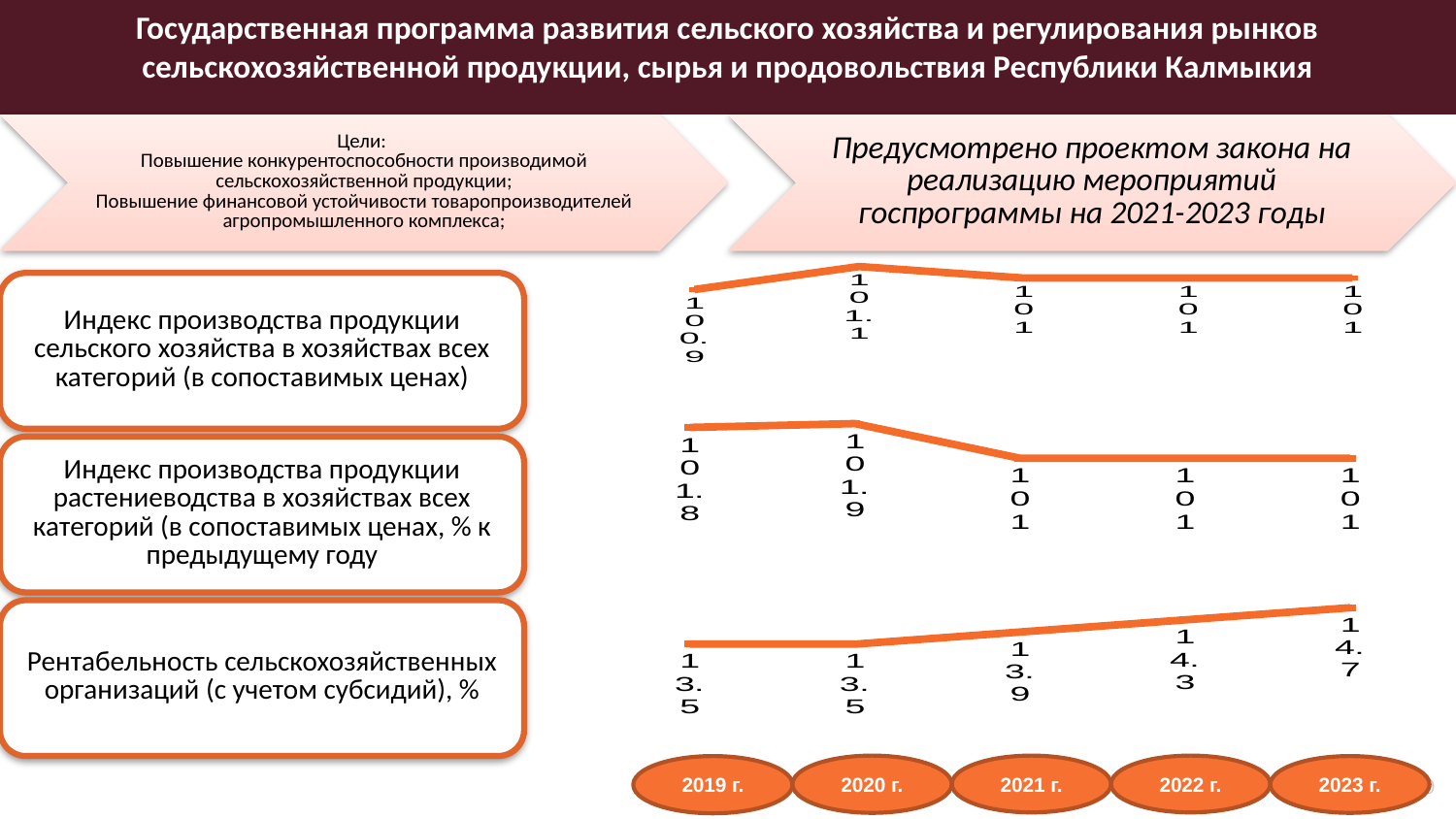

Государственная программа развития сельского хозяйства и регулирования рынков сельскохозяйственной продукции, сырья и продовольствия Республики Калмыкия

Цели:
Повышение конкурентоспособности производимой сельскохозяйственной продукции;
Повышение финансовой устойчивости товаропроизводителей агропромышленного комплекса;
Предусмотрено проектом закона на реализацию мероприятий госпрограммы на 2021-2023 годы

### Chart

| Category | ряд1 |
|---|---|
| 2019 | 100.9 |
| 2020 | 101.1 |
| 2021 | 101.0 |
| 2022 | 101.0 |
| 2023 | 101.0 |
Индекс производства продукции сельского хозяйства в хозяйствах всех категорий (в сопоставимых ценах)
Индекс производства продукции растениеводства в хозяйствах всех категорий (в сопоставимых ценах, % к предыдущему году
Рентабельность сельскохозяйственных организаций (с учетом субсидий), %

### Chart

| Category | Ряд 1 |
|---|---|
| Категория 1 | 101.8 |
| Категория 2 | 101.9 |
| Категория 3 | 101.0 |
| Категория 4 | 101.0 |
| Категория 5 | 101.0 |

### Chart

| Category | Ряд 1 |
|---|---|
| Категория 1 | 13.5 |
| Категория 2 | 13.5 |
| Категория 3 | 13.9 |
| Категория 4 | 14.3 |
| Категория 5 | 14.7 |
2020 г.
2021 г.
2022 г.
69
2019 г.
2023 г.